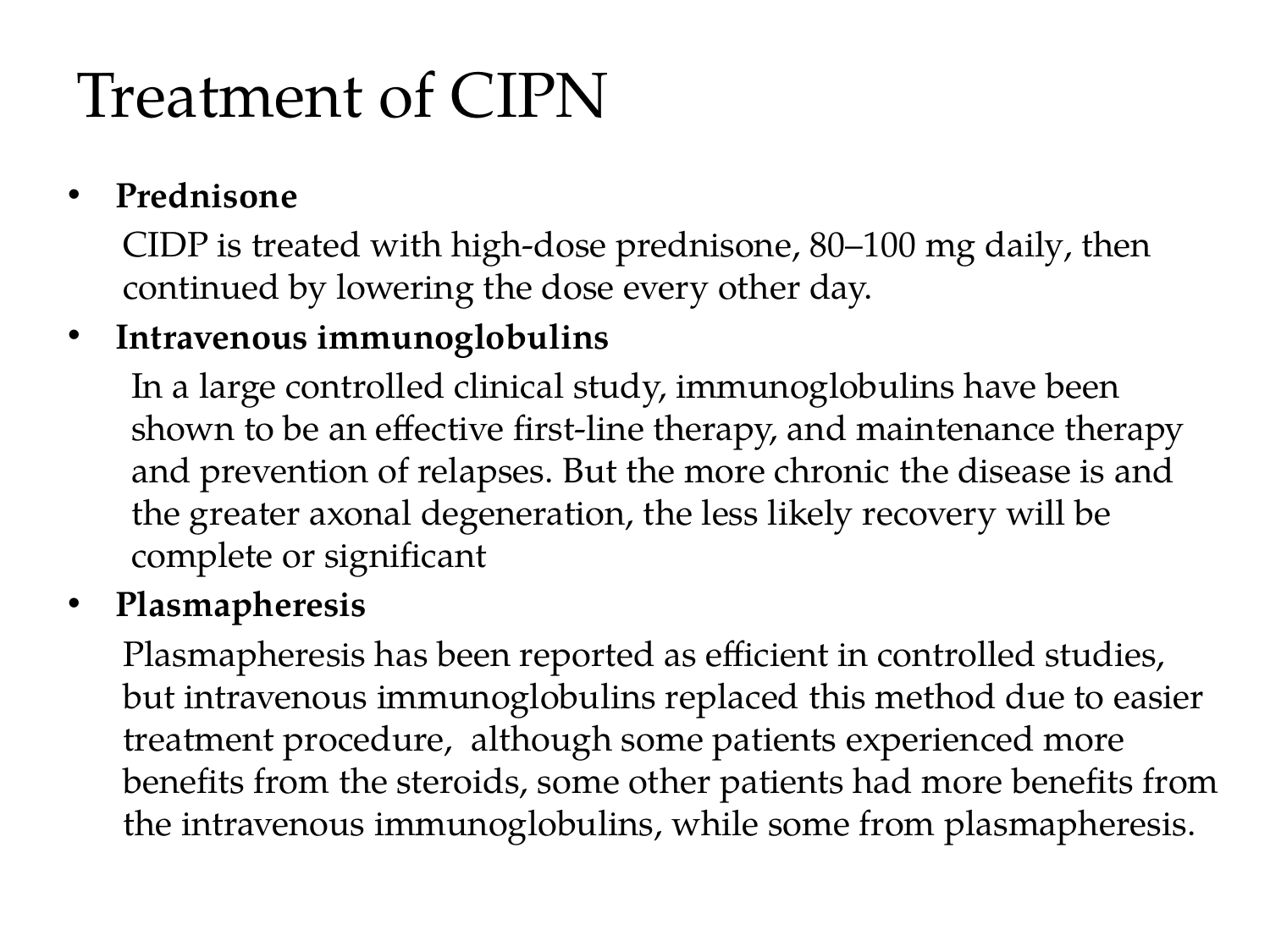

# Treatment of CIPN
Prednisone
CIDP is treated with high-dose prednisone, 80–100 mg daily, then continued by lowering the dose every other day.
Intravenous immunoglobulins
In a large controlled clinical study, immunoglobulins have been shown to be an effective first-line therapy, and maintenance therapy and prevention of relapses. But the more chronic the disease is and the greater axonal degeneration, the less likely recovery will be complete or significant
Plasmapheresis
Plasmapheresis has been reported as efficient in controlled studies, but intravenous immunoglobulins replaced this method due to easier treatment procedure,  although some patients experienced more benefits from the steroids, some other patients had more benefits from the intravenous immunoglobulins, while some from plasmapheresis.